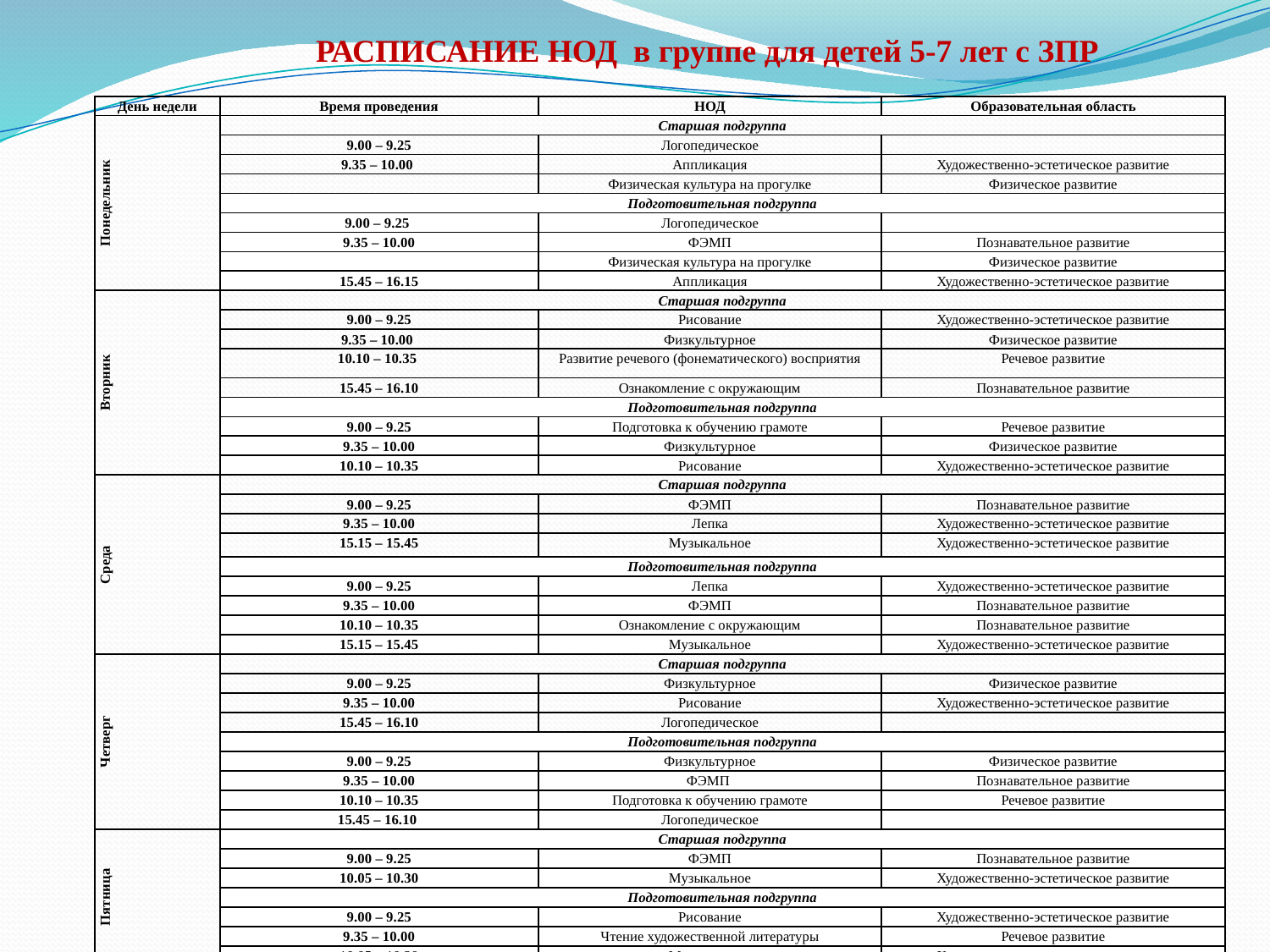

РАСПИСАНИЕ НОД  в группе для детей 5-7 лет с ЗПР
| День недели | Время проведения | НОД | Образовательная область |
| --- | --- | --- | --- |
| Понедельник | Старшая подгруппа |  |  |
|  | 9.00 – 9.25 | Логопедическое |  |
|  | 9.35 – 10.00 | Аппликация | Художественно-эстетическое развитие |
|  |  | Физическая культура на прогулке | Физическое развитие |
|  | Подготовительная подгруппа |  |  |
|  | 9.00 – 9.25 | Логопедическое |  |
|  | 9.35 – 10.00 | ФЭМП | Познавательное развитие |
|  |  | Физическая культура на прогулке | Физическое развитие |
|  | 15.45 – 16.15 | Аппликация | Художественно-эстетическое развитие |
| Вторник | Старшая подгруппа |  |  |
|  | 9.00 – 9.25 | Рисование | Художественно-эстетическое развитие |
|  | 9.35 – 10.00 | Физкультурное | Физическое развитие |
|  | 10.10 – 10.35 | Развитие речевого (фонематического) восприятия | Речевое развитие |
|  | 15.45 – 16.10 | Ознакомление с окружающим | Познавательное развитие |
|  | Подготовительная подгруппа |  |  |
|  | 9.00 – 9.25 | Подготовка к обучению грамоте | Речевое развитие |
|  | 9.35 – 10.00 | Физкультурное | Физическое развитие |
|  | 10.10 – 10.35 | Рисование | Художественно-эстетическое развитие |
| Среда | Старшая подгруппа |  |  |
|  | 9.00 – 9.25 | ФЭМП | Познавательное развитие |
|  | 9.35 – 10.00 | Лепка | Художественно-эстетическое развитие |
|  | 15.15 – 15.45 | Музыкальное | Художественно-эстетическое развитие |
|  | Подготовительная подгруппа |  |  |
|  | 9.00 – 9.25 | Лепка | Художественно-эстетическое развитие |
|  | 9.35 – 10.00 | ФЭМП | Познавательное развитие |
|  | 10.10 – 10.35 | Ознакомление с окружающим | Познавательное развитие |
|  | 15.15 – 15.45 | Музыкальное | Художественно-эстетическое развитие |
| Четверг | Старшая подгруппа |  |  |
|  | 9.00 – 9.25 | Физкультурное | Физическое развитие |
|  | 9.35 – 10.00 | Рисование | Художественно-эстетическое развитие |
|  | 15.45 – 16.10 | Логопедическое |  |
|  | Подготовительная подгруппа |  |  |
|  | 9.00 – 9.25 | Физкультурное | Физическое развитие |
|  | 9.35 – 10.00 | ФЭМП | Познавательное развитие |
|  | 10.10 – 10.35 | Подготовка к обучению грамоте | Речевое развитие |
|  | 15.45 – 16.10 | Логопедическое |  |
| Пятница | Старшая подгруппа |  |  |
|  | 9.00 – 9.25 | ФЭМП | Познавательное развитие |
|  | 10.05 – 10.30 | Музыкальное | Художественно-эстетическое развитие |
|  | Подготовительная подгруппа |  |  |
|  | 9.00 – 9.25 | Рисование | Художественно-эстетическое развитие |
|  | 9.35 – 10.00 | Чтение художественной литературы | Речевое развитие |
|  | 10.05 – 10.30 | Музыкальное | Художественно-эстетическое развитие |